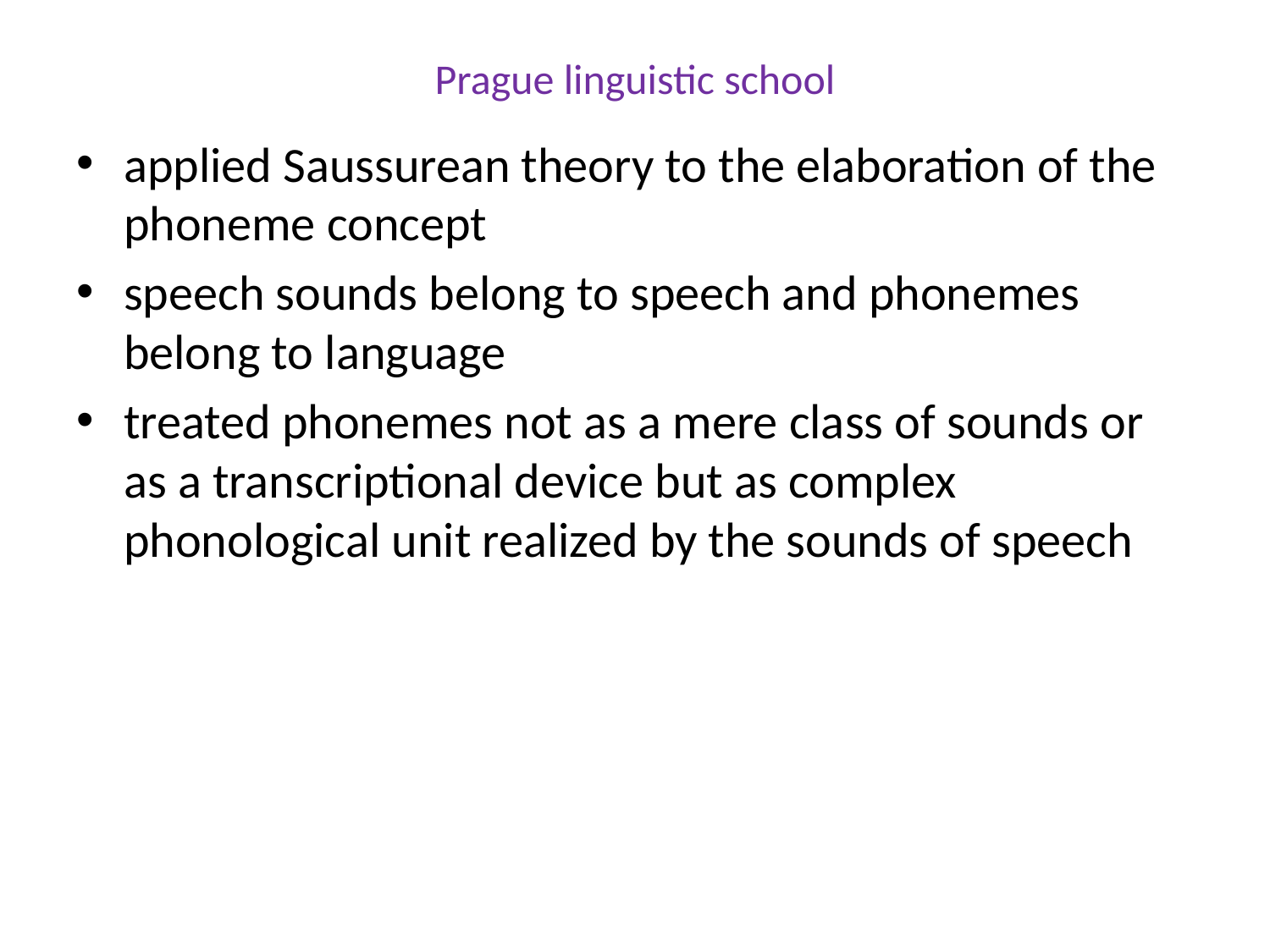

# Prague linguistic school
applied Saussurean theory to the elaboration of the phoneme concept
speech sounds belong to speech and phonemes belong to language
treated phonemes not as a mere class of sounds or as a transcriptional device but as complex phonological unit realized by the sounds of speech